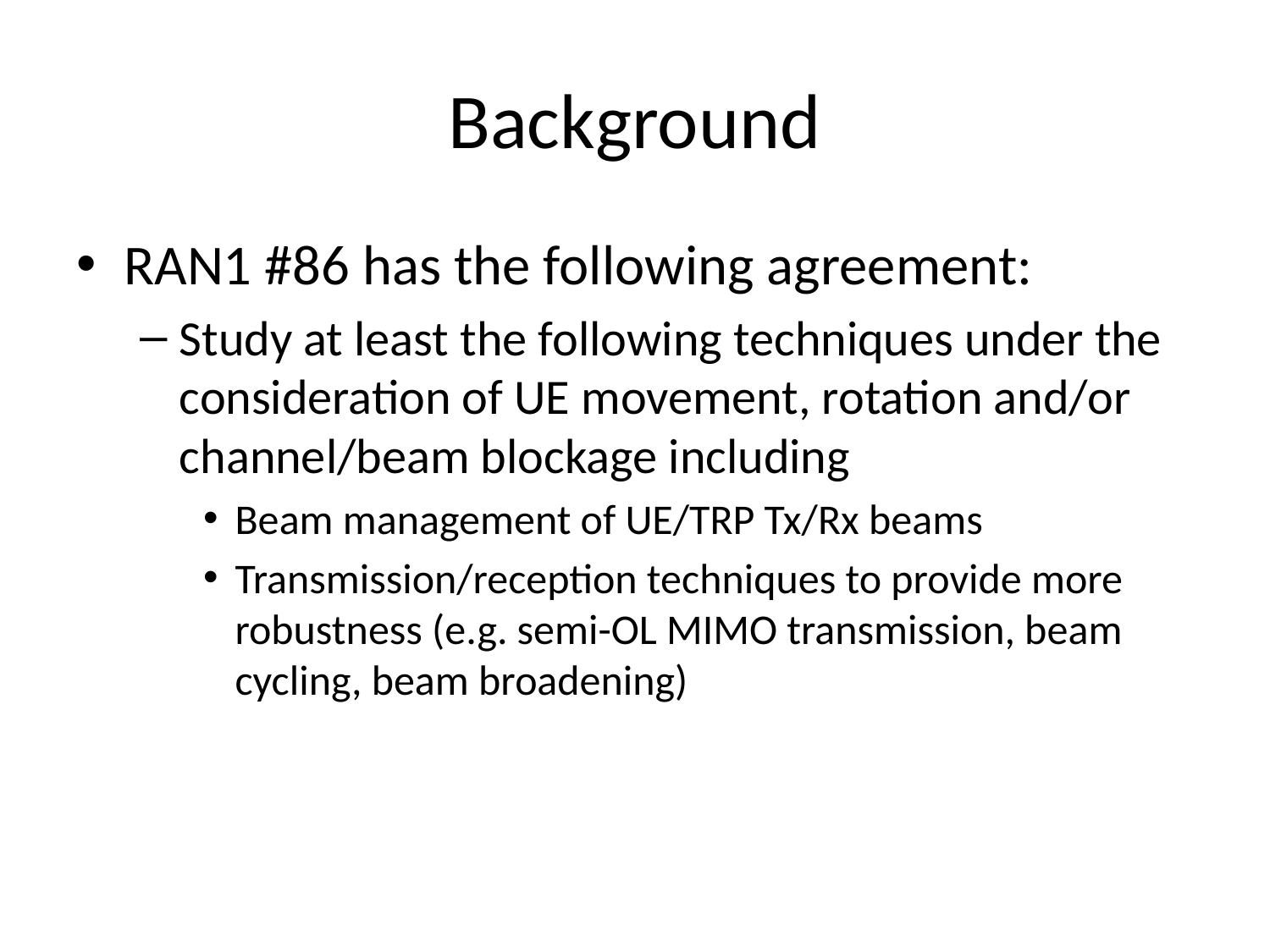

# Background
RAN1 #86 has the following agreement:
Study at least the following techniques under the consideration of UE movement, rotation and/or channel/beam blockage including
Beam management of UE/TRP Tx/Rx beams
Transmission/reception techniques to provide more robustness (e.g. semi-OL MIMO transmission, beam cycling, beam broadening)